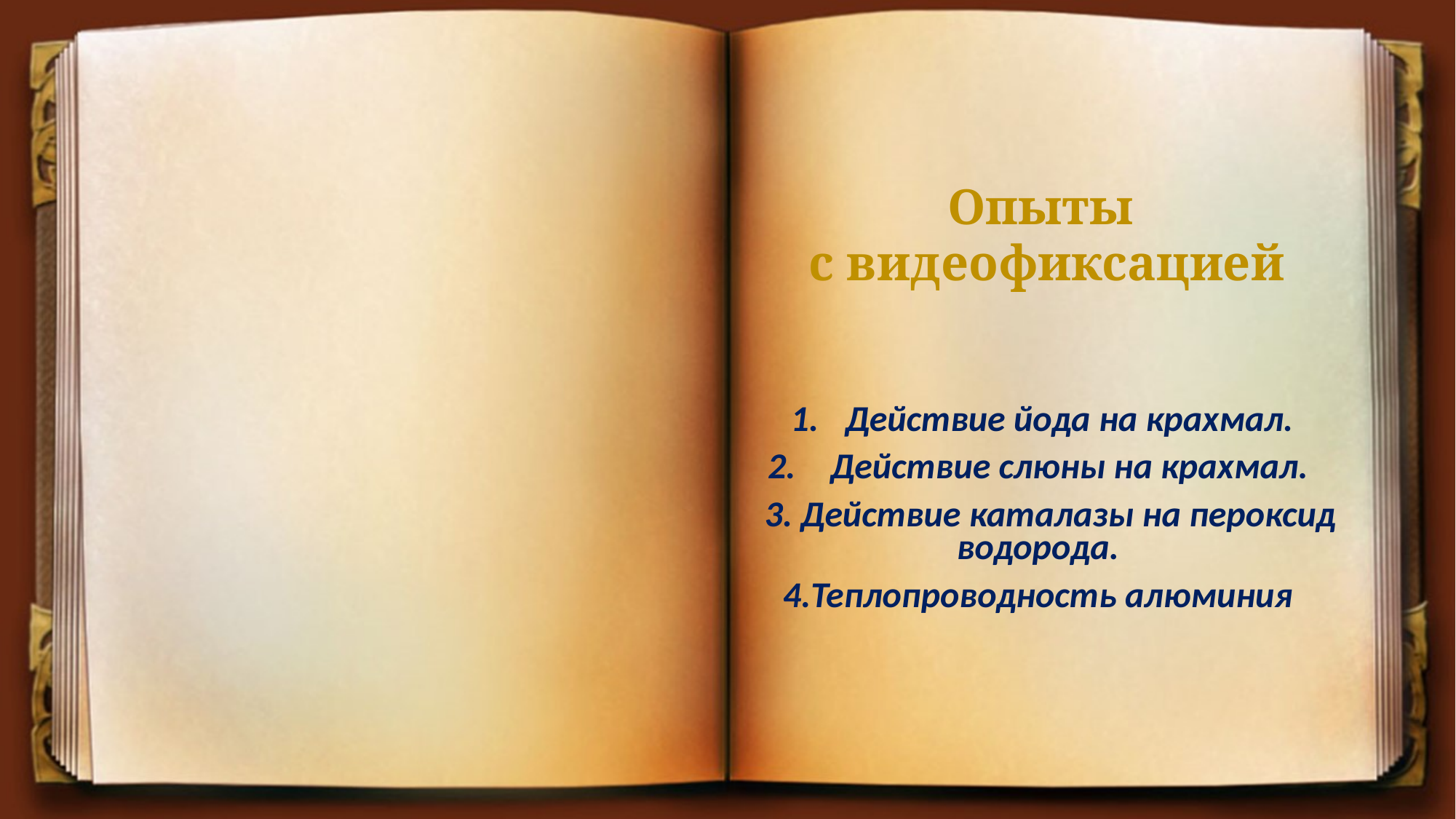

# Опыты с видеофиксацией
Действие йода на крахмал.
 Действие слюны на крахмал.
  3. Действие каталазы на пероксид водорода.
4.Теплопроводность алюминия